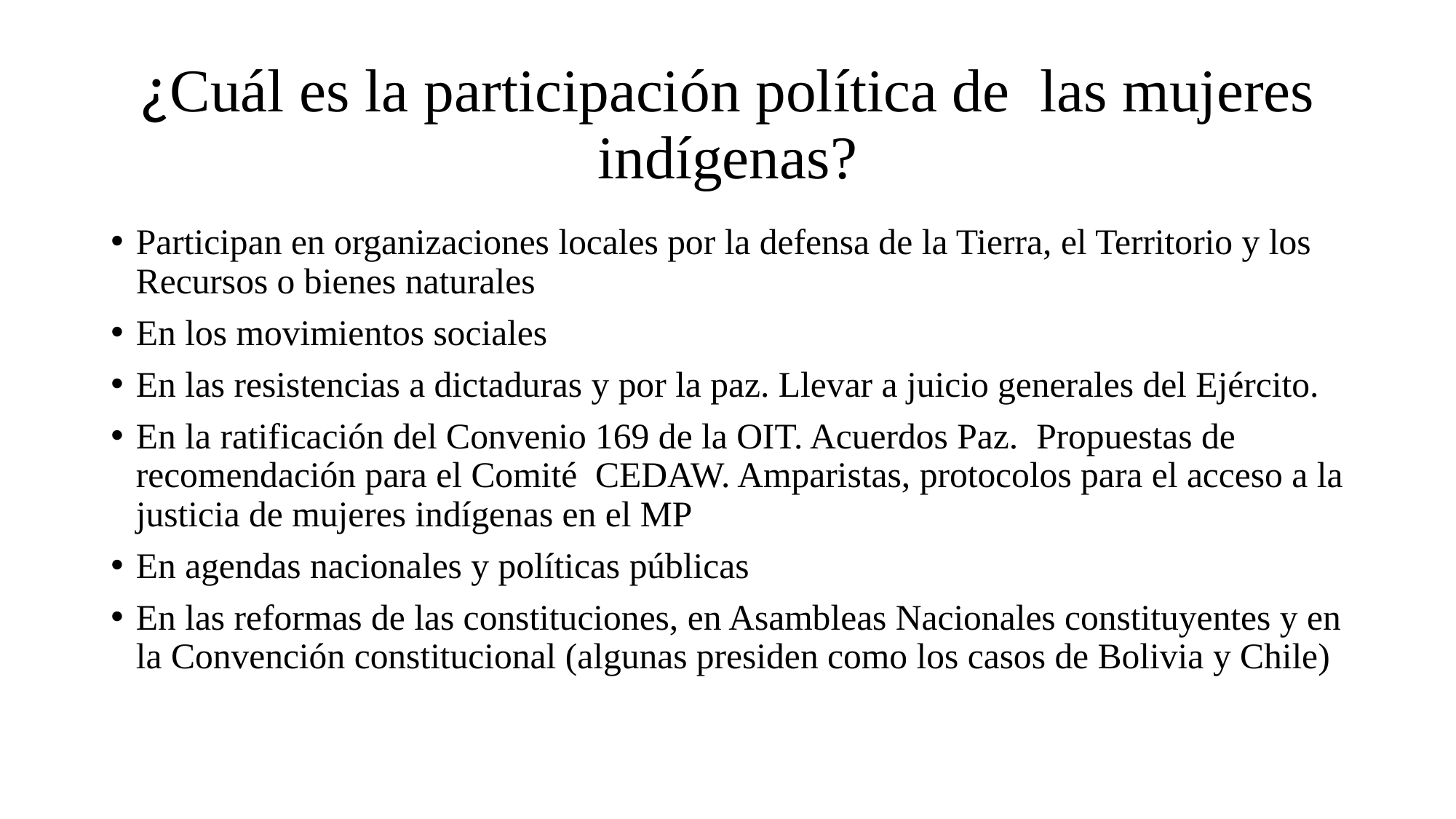

# ¿Cuál es la participación política de  las mujeres indígenas?
Participan en organizaciones locales por la defensa de la Tierra, el Territorio y los Recursos o bienes naturales
En los movimientos sociales
En las resistencias a dictaduras y por la paz. Llevar a juicio generales del Ejército.
En la ratificación del Convenio 169 de la OIT. Acuerdos Paz.  Propuestas de recomendación para el Comité  CEDAW. Amparistas, protocolos para el acceso a la justicia de mujeres indígenas en el MP
En agendas nacionales y políticas públicas
En las reformas de las constituciones, en Asambleas Nacionales constituyentes y en la Convención constitucional (algunas presiden como los casos de Bolivia y Chile)